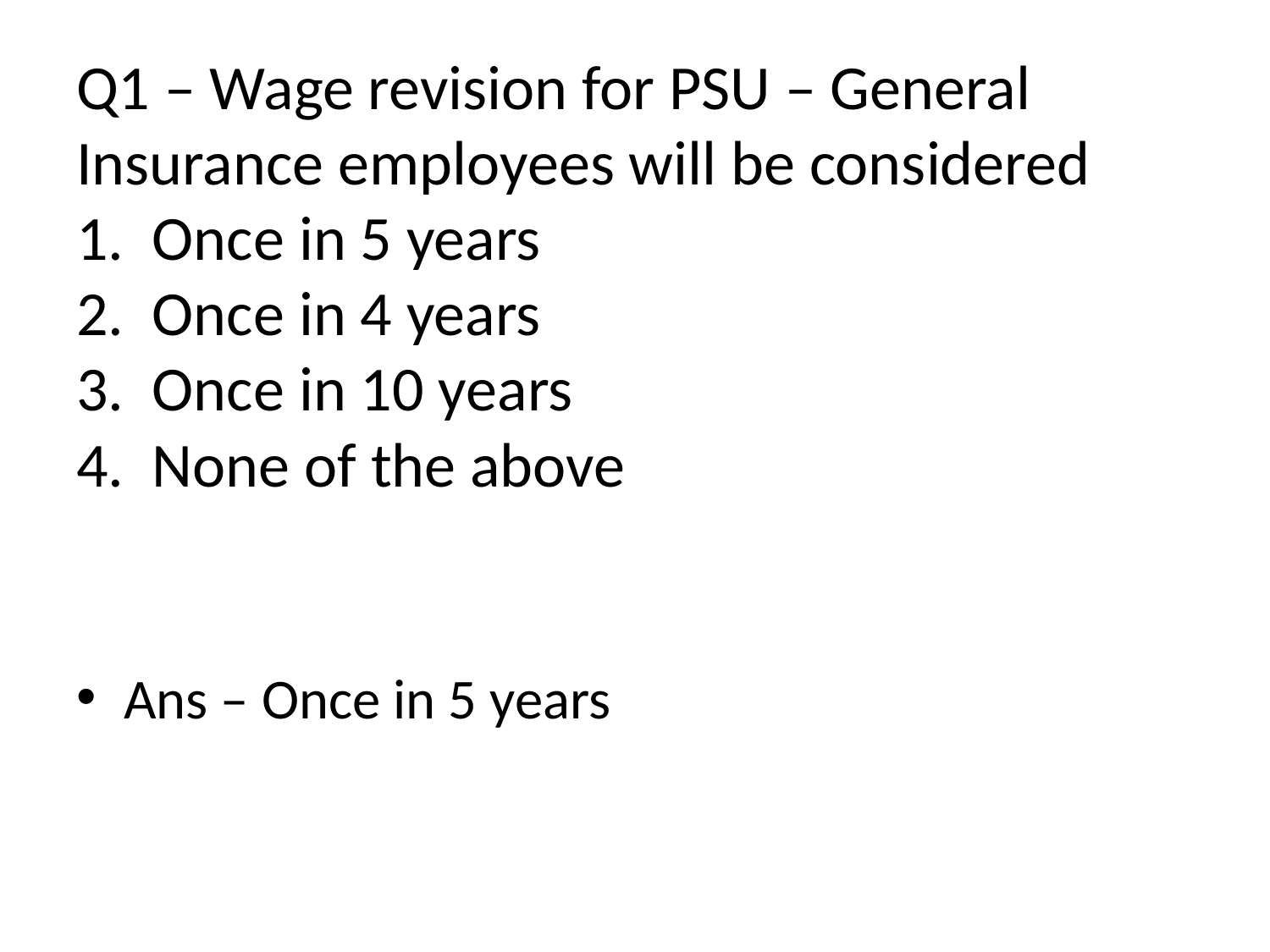

# Q1 – Wage revision for PSU – General Insurance employees will be considered 1.  Once in 5 years 2.  Once in 4 years 3.  Once in 10 years 4.  None of the above
Ans – Once in 5 years